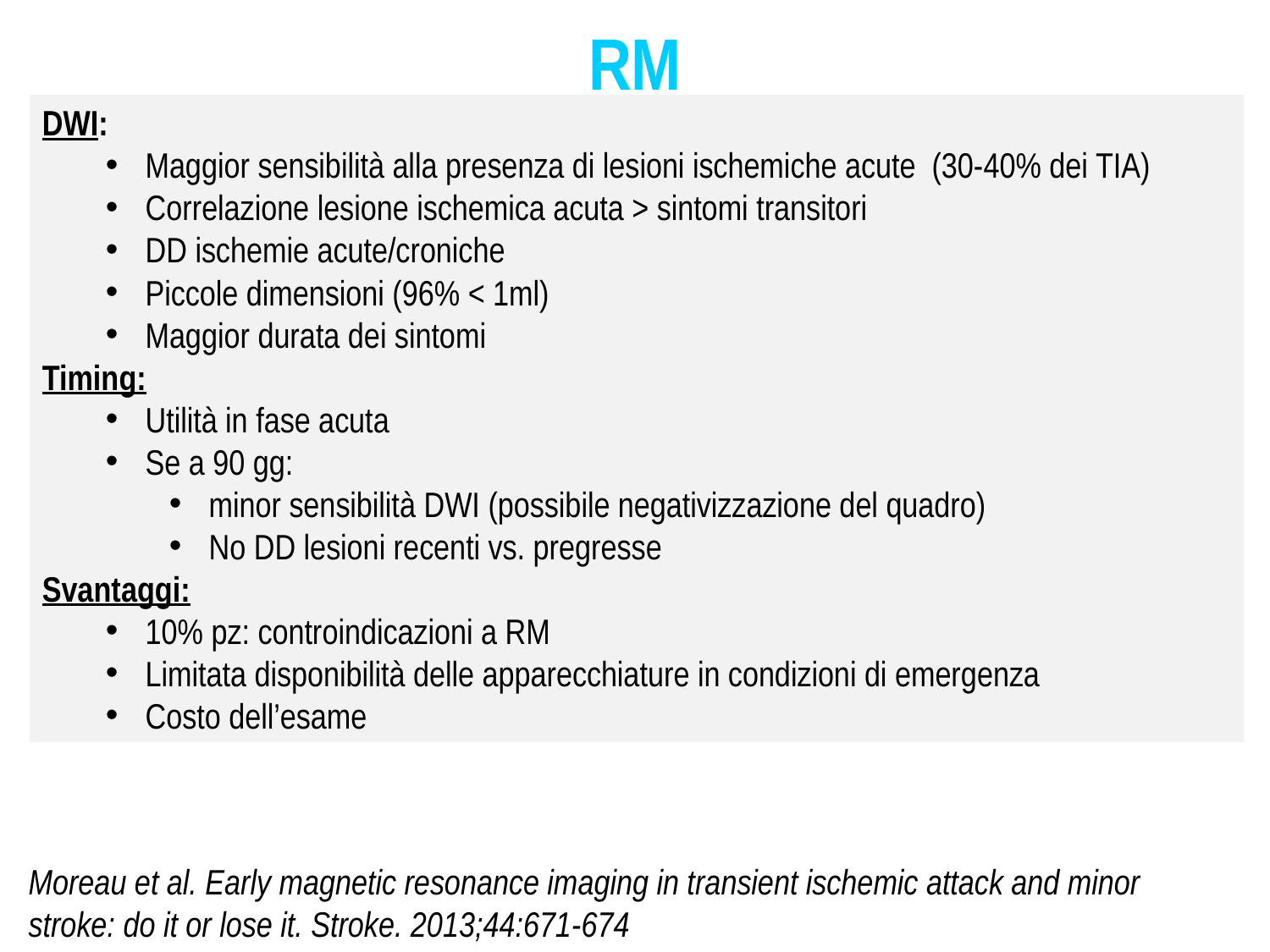

# RM
DWI:
Maggior sensibilità alla presenza di lesioni ischemiche acute  (30-40% dei TIA)
Correlazione lesione ischemica acuta > sintomi transitori
DD ischemie acute/croniche
Piccole dimensioni (96% < 1ml)
Maggior durata dei sintomi
Timing:
Utilità in fase acuta
Se a 90 gg:
minor sensibilità DWI (possibile negativizzazione del quadro)
No DD lesioni recenti vs. pregresse
Svantaggi:
10% pz: controindicazioni a RM
Limitata disponibilità delle apparecchiature in condizioni di emergenza
Costo dell’esame
Moreau et al. Early magnetic resonance imaging in transient ischemic attack and minor stroke: do it or lose it. Stroke. 2013;44:671-674